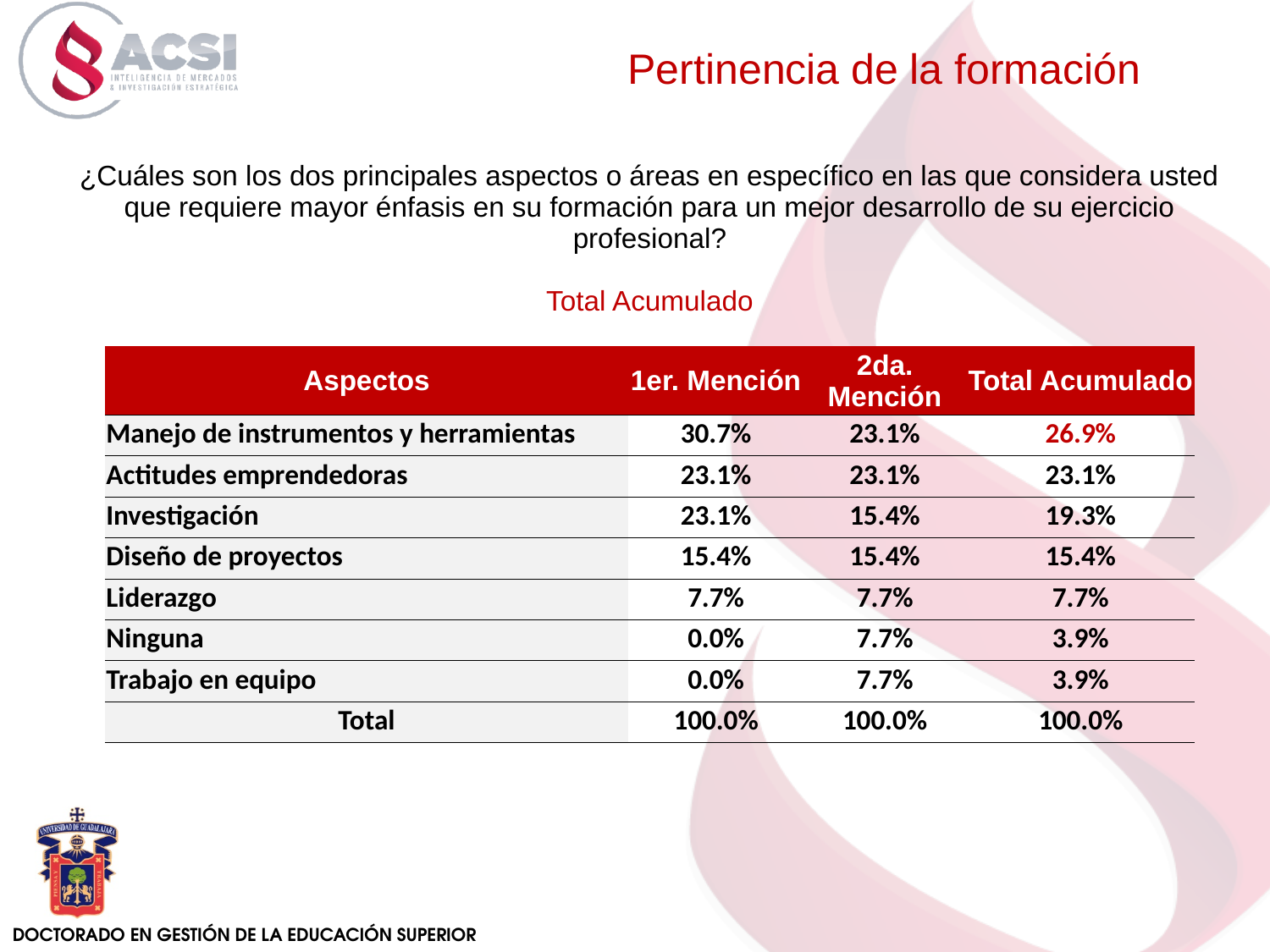

Pertinencia de la formación
¿Cuáles son los dos principales aspectos o áreas en específico en las que considera usted que requiere mayor énfasis en su formación para un mejor desarrollo de su ejercicio profesional?

Total Acumulado
| Aspectos | 1er. Mención | 2da. Mención | Total Acumulado |
| --- | --- | --- | --- |
| Manejo de instrumentos y herramientas | 30.7% | 23.1% | 26.9% |
| Actitudes emprendedoras | 23.1% | 23.1% | 23.1% |
| Investigación | 23.1% | 15.4% | 19.3% |
| Diseño de proyectos | 15.4% | 15.4% | 15.4% |
| Liderazgo | 7.7% | 7.7% | 7.7% |
| Ninguna | 0.0% | 7.7% | 3.9% |
| Trabajo en equipo | 0.0% | 7.7% | 3.9% |
| Total | 100.0% | 100.0% | 100.0% |